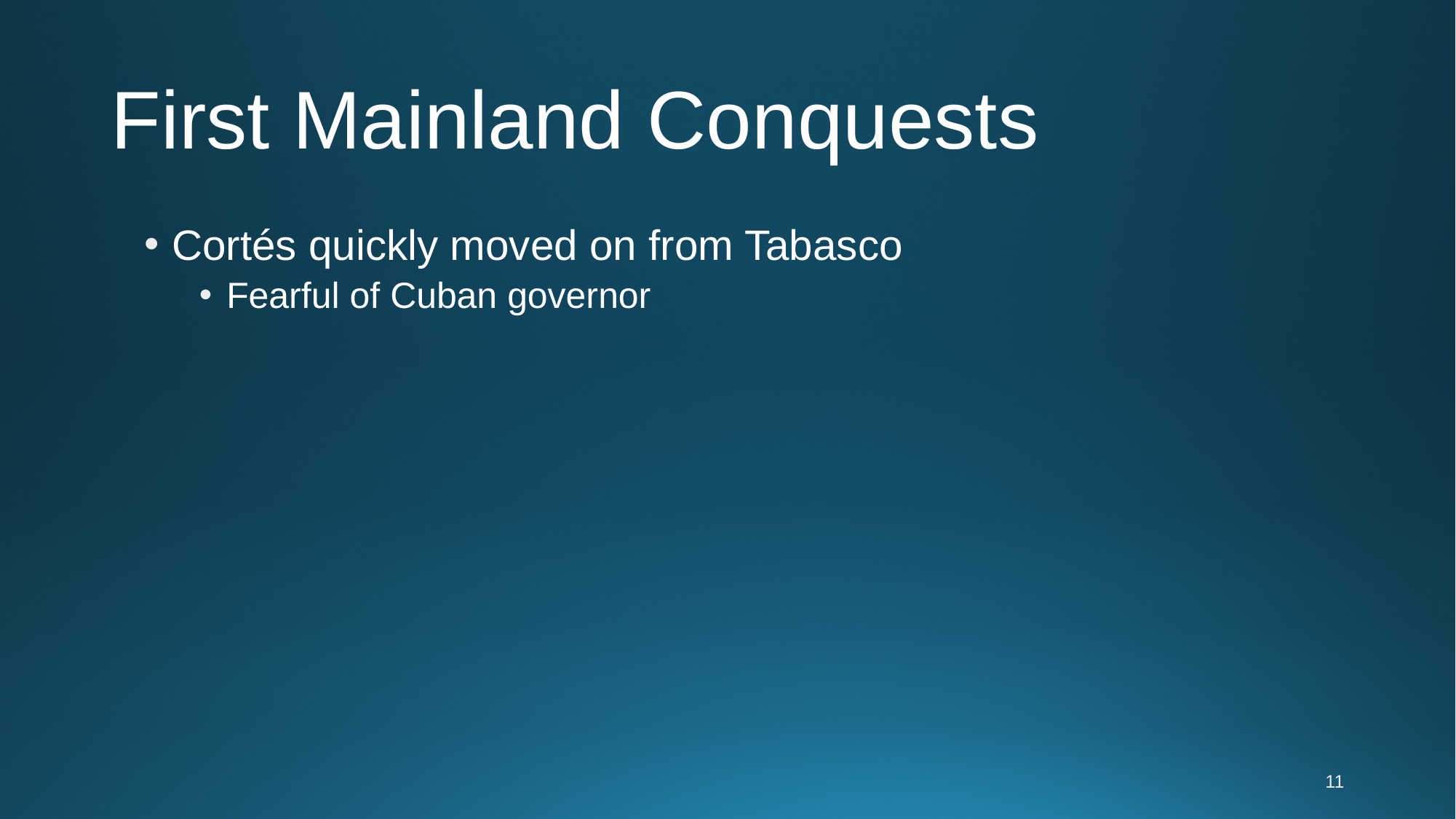

# First Mainland Conquests
Cortés quickly moved on from Tabasco
Fearful of Cuban governor
11